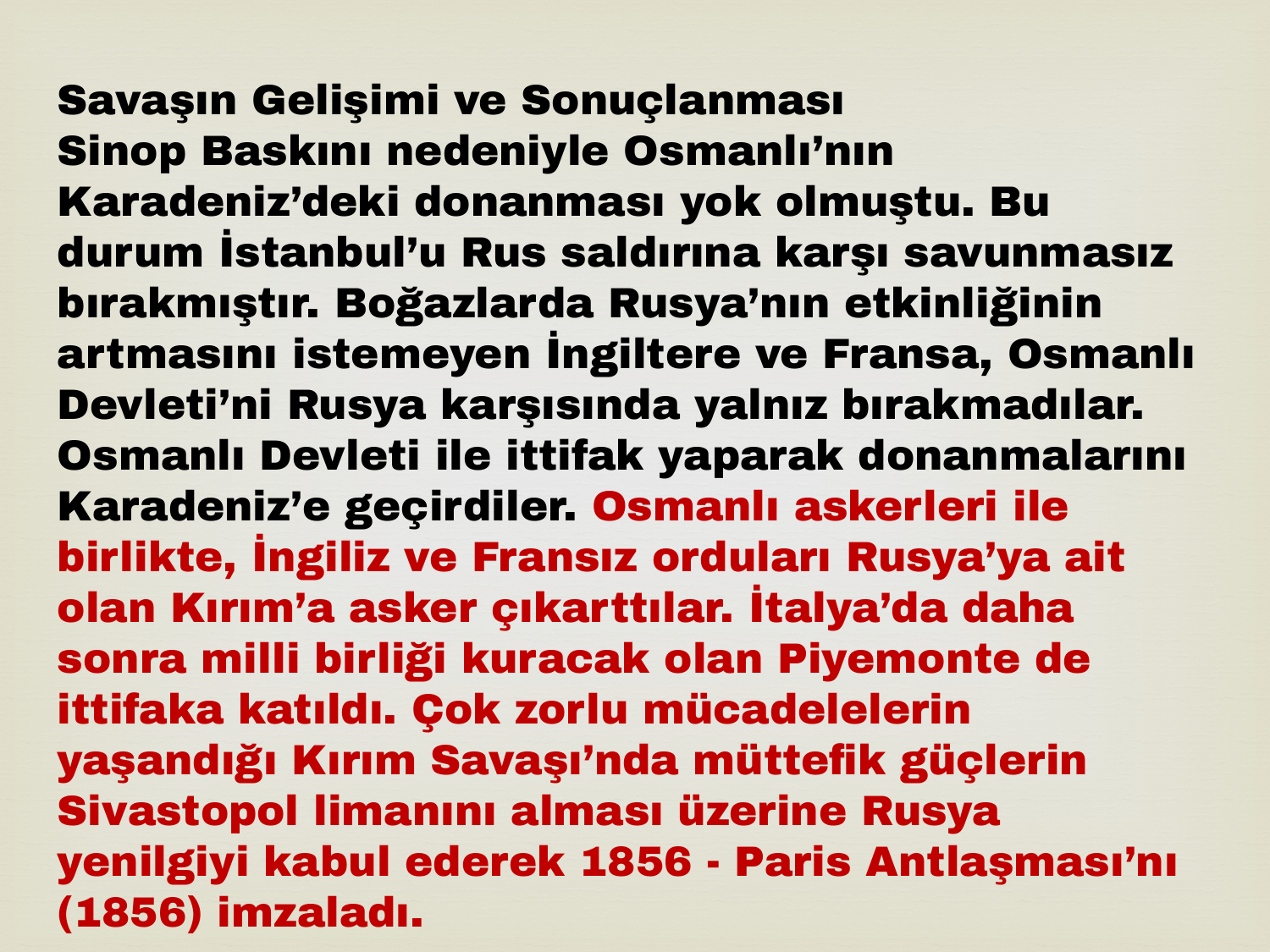

Savaşın Gelişimi ve Sonuçlanması
Sinop Baskını nedeniyle Osmanlı’nın Karadeniz’deki donanması yok olmuştu. Bu durum İstanbul’u Rus saldırına karşı savunmasız bırakmıştır. Boğazlarda Rusya’nın etkinliğinin artmasını istemeyen İngiltere ve Fransa, Osmanlı Devleti’ni Rusya karşısında yalnız bırakmadılar. Osmanlı Devleti ile ittifak yaparak donanmalarını Karadeniz’e geçirdiler. Osmanlı askerleri ile birlikte, İngiliz ve Fransız orduları Rusya’ya ait olan Kırım’a asker çıkarttılar. İtalya’da daha sonra milli birliği kuracak olan Piyemonte de ittifaka katıldı. Çok zorlu mücadelelerin yaşandığı Kırım Savaşı’nda müttefik güçlerin Sivastopol limanını alması üzerine Rusya yenilgiyi kabul ederek 1856 - Paris Antlaşması’nı (1856) imzaladı.